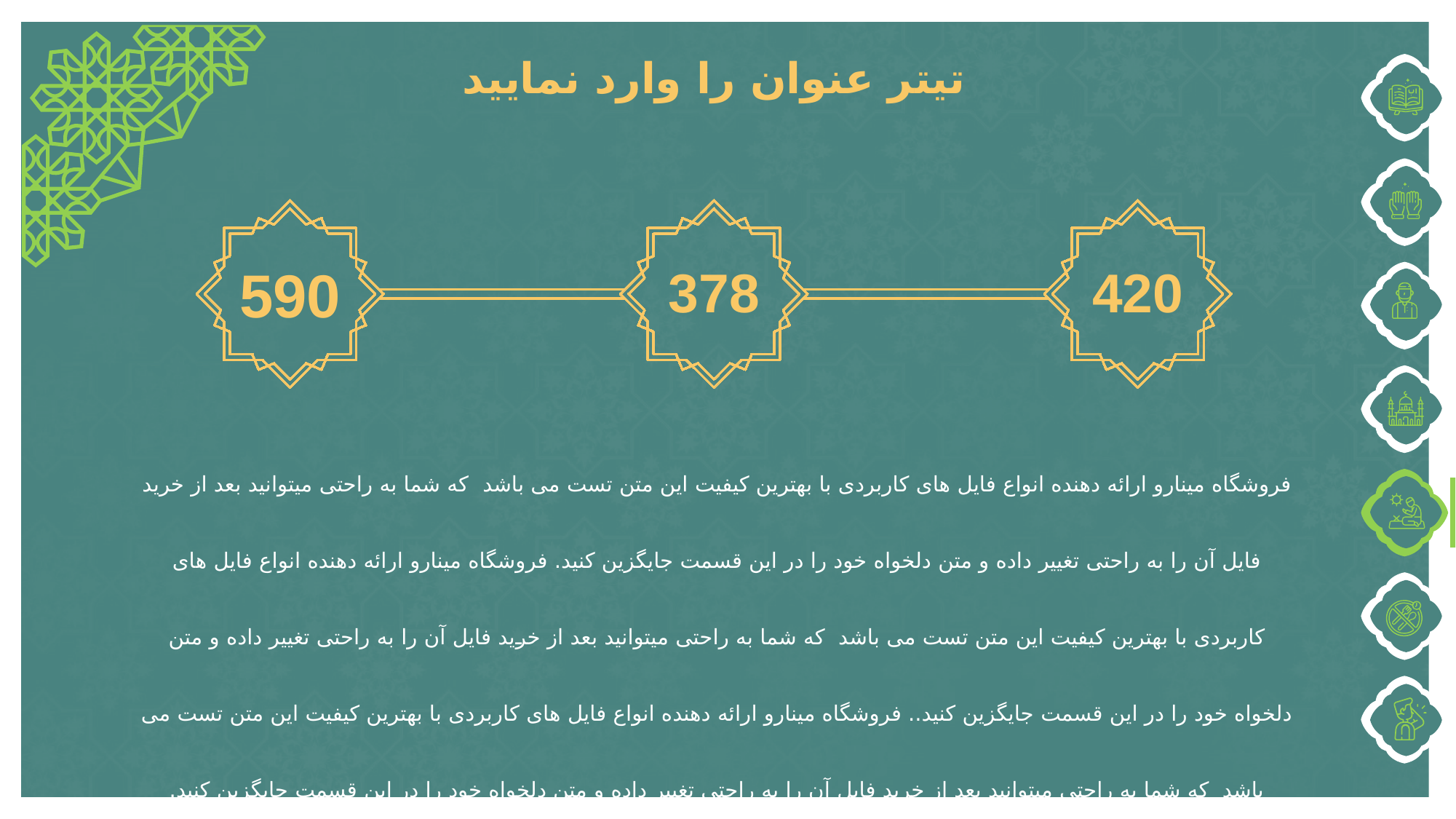

تیتر عنوان را وارد نمایید

378
420
590

فروشگاه مینارو ارائه دهنده انواع فایل های کاربردی با بهترین کیفیت این متن تست می باشد  که شما به راحتی میتوانید بعد از خرید فایل آن را به راحتی تغییر داده و متن دلخواه خود را در این قسمت جایگزین کنید. فروشگاه مینارو ارائه دهنده انواع فایل های کاربردی با بهترین کیفیت این متن تست می باشد  که شما به راحتی میتوانید بعد از خرید فایل آن را به راحتی تغییر داده و متن دلخواه خود را در این قسمت جایگزین کنید.. فروشگاه مینارو ارائه دهنده انواع فایل های کاربردی با بهترین کیفیت این متن تست می باشد  که شما به راحتی میتوانید بعد از خرید فایل آن را به راحتی تغییر داده و متن دلخواه خود را در این قسمت جایگزین کنید. فروشگاه مینارو ارائه دهنده انواع فایل های کاربردی با بهترین کیفیت این متن تست می باشد